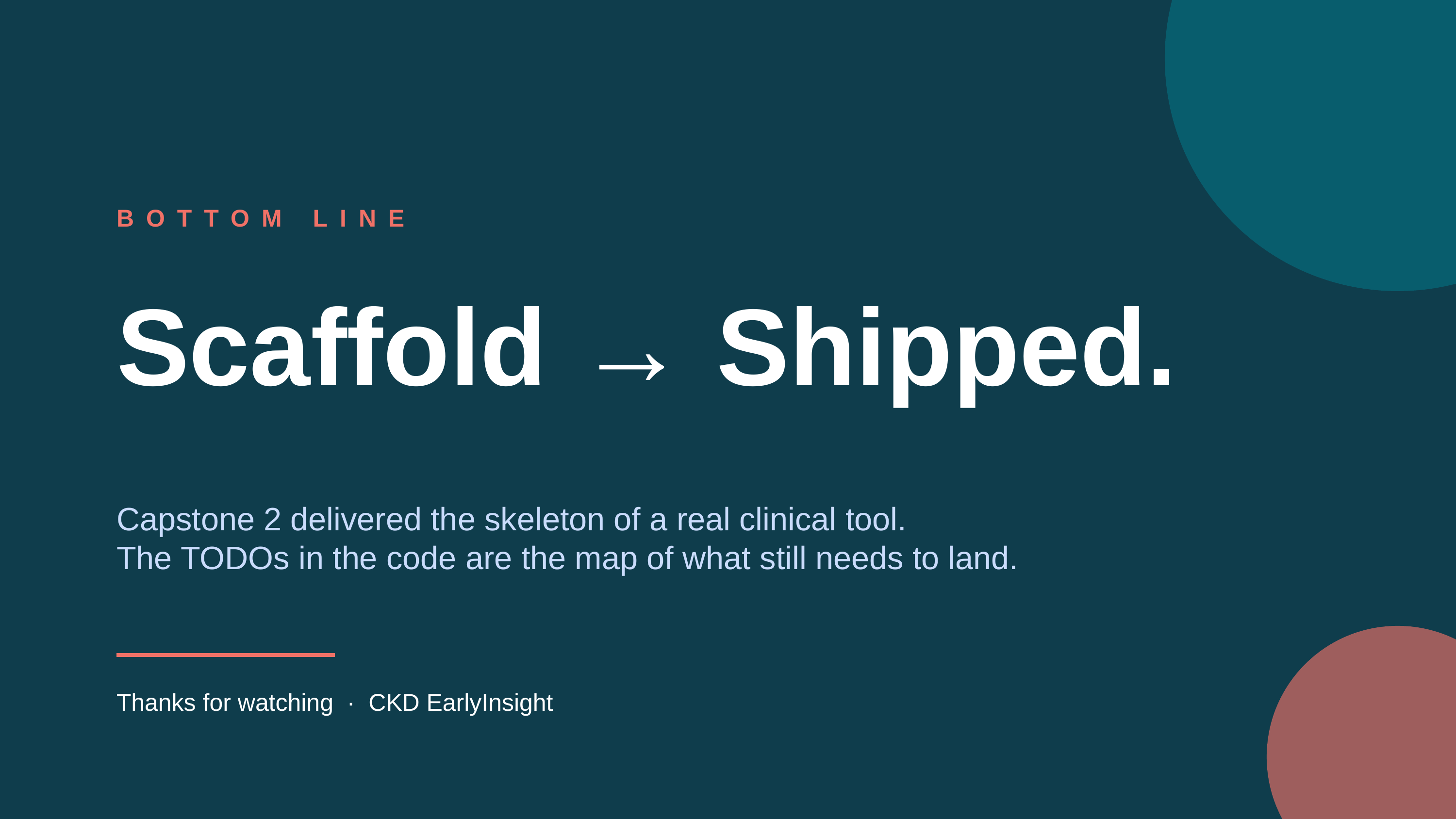

BOTTOM LINE

Scaffold → Shipped.

Capstone 2 delivered the skeleton of a real clinical tool.
The TODOs in the code are the map of what still needs to land.

Thanks for watching  ·  CKD EarlyInsight